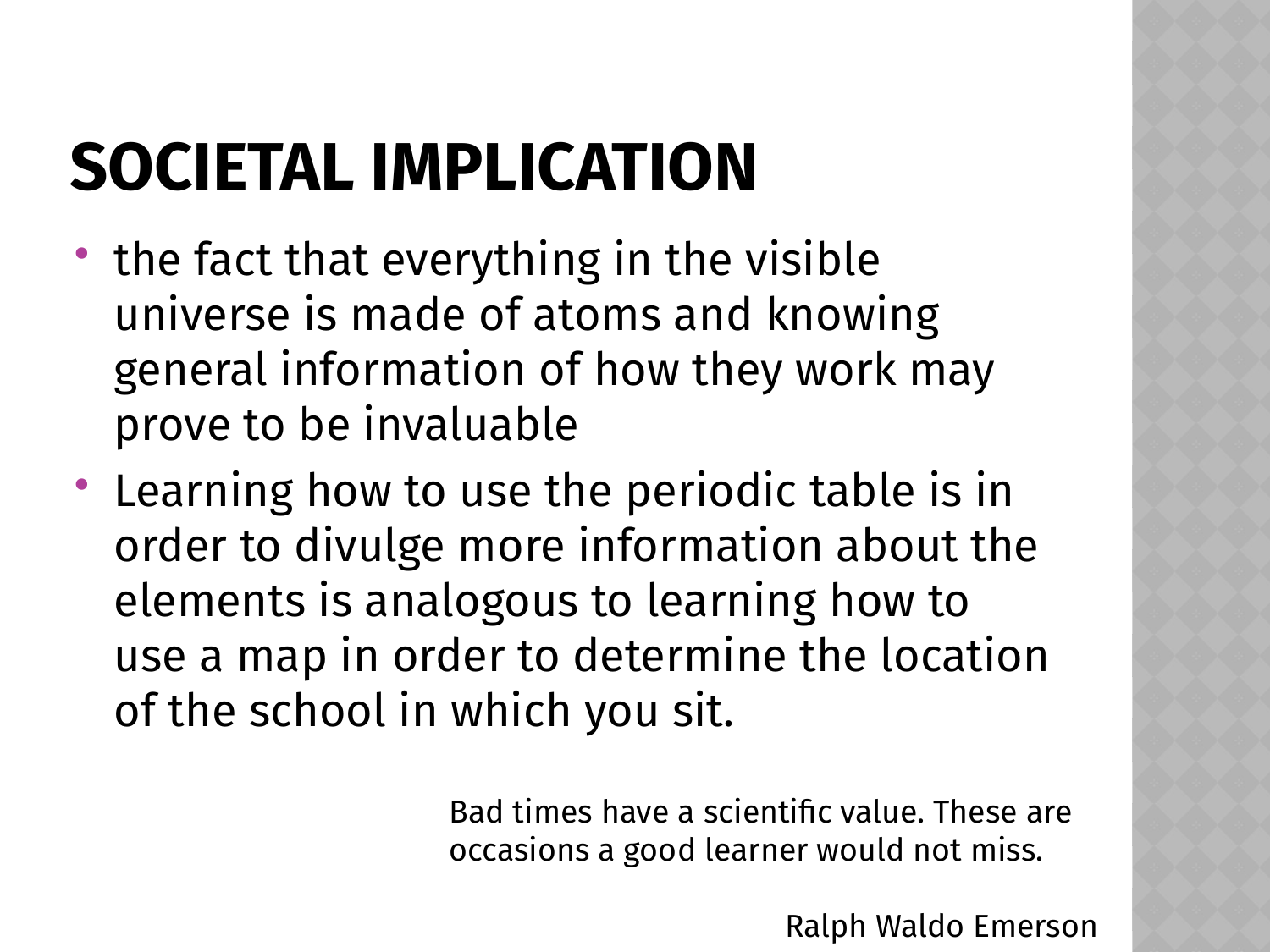

# Societal implication
the fact that everything in the visible universe is made of atoms and knowing general information of how they work may prove to be invaluable
Learning how to use the periodic table is in order to divulge more information about the elements is analogous to learning how to use a map in order to determine the location of the school in which you sit.

Bad times have a scientific value. These are occasions a good learner would not miss.

Ralph Waldo Emerson